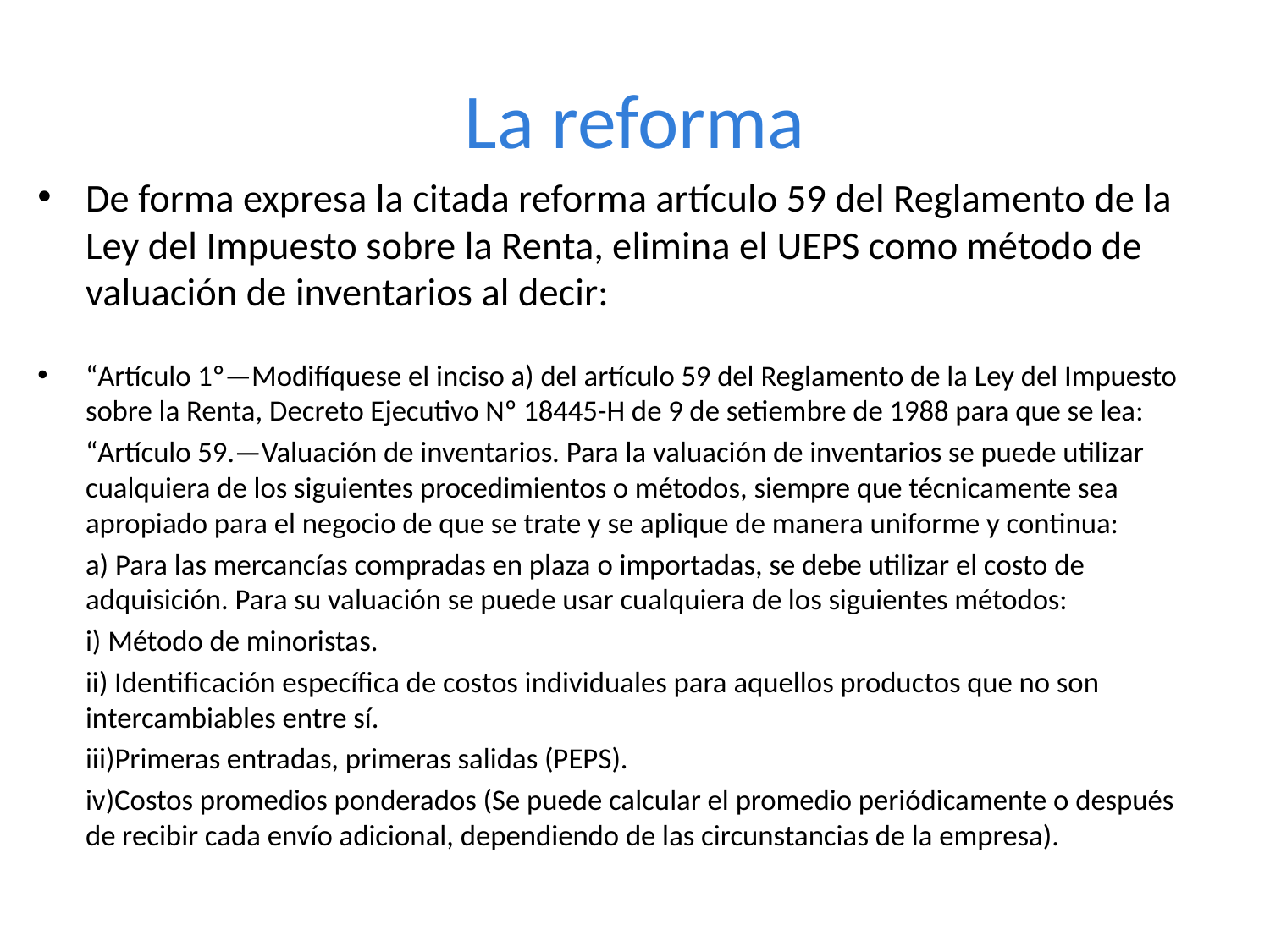

# La reforma
De forma expresa la citada reforma artículo 59 del Reglamento de la Ley del Impuesto sobre la Renta, elimina el UEPS como método de valuación de inventarios al decir:

“Artículo 1º—Modifíquese el inciso a) del artículo 59 del Reglamento de la Ley del Impuesto sobre la Renta, Decreto Ejecutivo Nº 18445-H de 9 de setiembre de 1988 para que se lea:
	“Artículo 59.—Valuación de inventarios. Para la valuación de inventarios se puede utilizar cualquiera de los siguientes procedimientos o métodos, siempre que técnicamente sea apropiado para el negocio de que se trate y se aplique de manera uniforme y continua:
	a) Para las mercancías compradas en plaza o importadas, se debe utilizar el costo de adquisición. Para su valuación se puede usar cualquiera de los siguientes métodos:
	i) Método de minoristas.
	ii) Identificación específica de costos individuales para aquellos productos que no son intercambiables entre sí.
	iii)Primeras entradas, primeras salidas (PEPS).
	iv)Costos promedios ponderados (Se puede calcular el promedio periódicamente o después de recibir cada envío adicional, dependiendo de las circunstancias de la empresa).